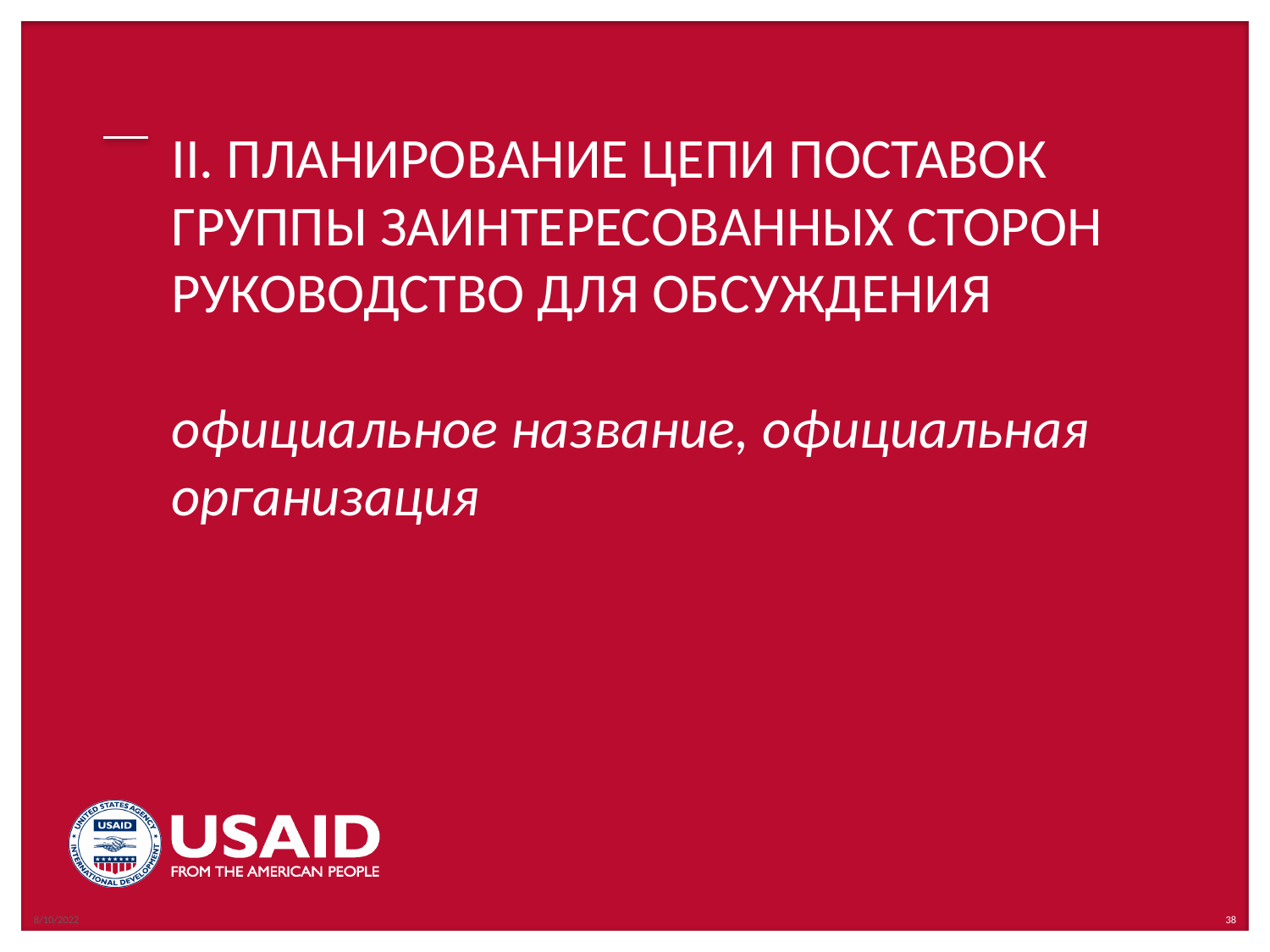

8/10/2022
# II. ПЛАНИРОВАНИЕ ЦЕПИ ПОСТАВОК ГРУППЫ ЗАИНТЕРЕСОВАННЫХ СТОРОН РУКОВОДСТВО ДЛЯ ОБСУЖДЕНИЯ официальное название, официальная организация
38